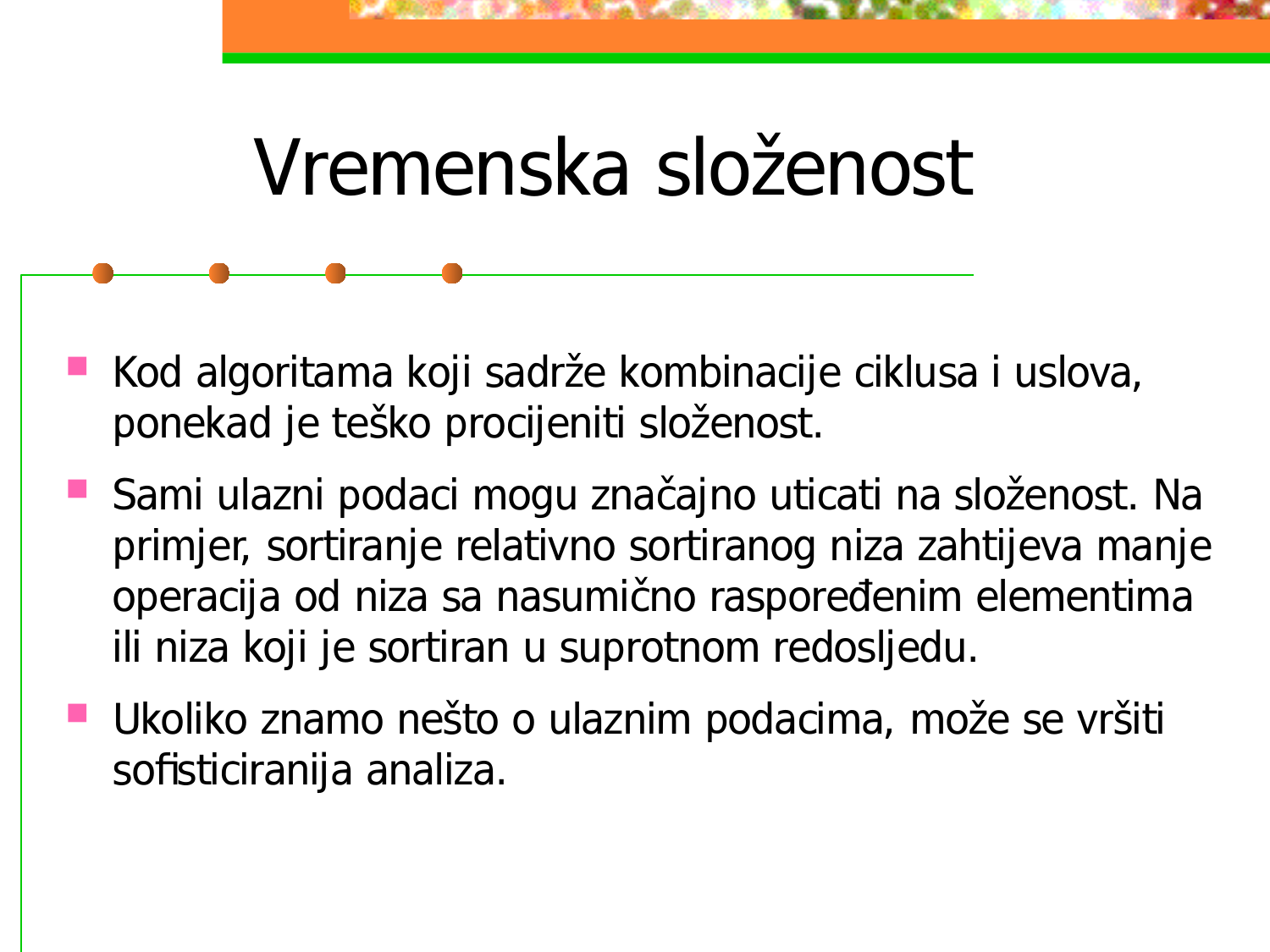

# Vremenska složenost
Kod algoritama koji sadrže kombinacije ciklusa i uslova, ponekad je teško procijeniti složenost.
Sami ulazni podaci mogu značajno uticati na složenost. Na primjer, sortiranje relativno sortiranog niza zahtijeva manje operacija od niza sa nasumično raspoređenim elementima ili niza koji je sortiran u suprotnom redosljedu.
Ukoliko znamo nešto o ulaznim podacima, može se vršiti sofisticiranija analiza.